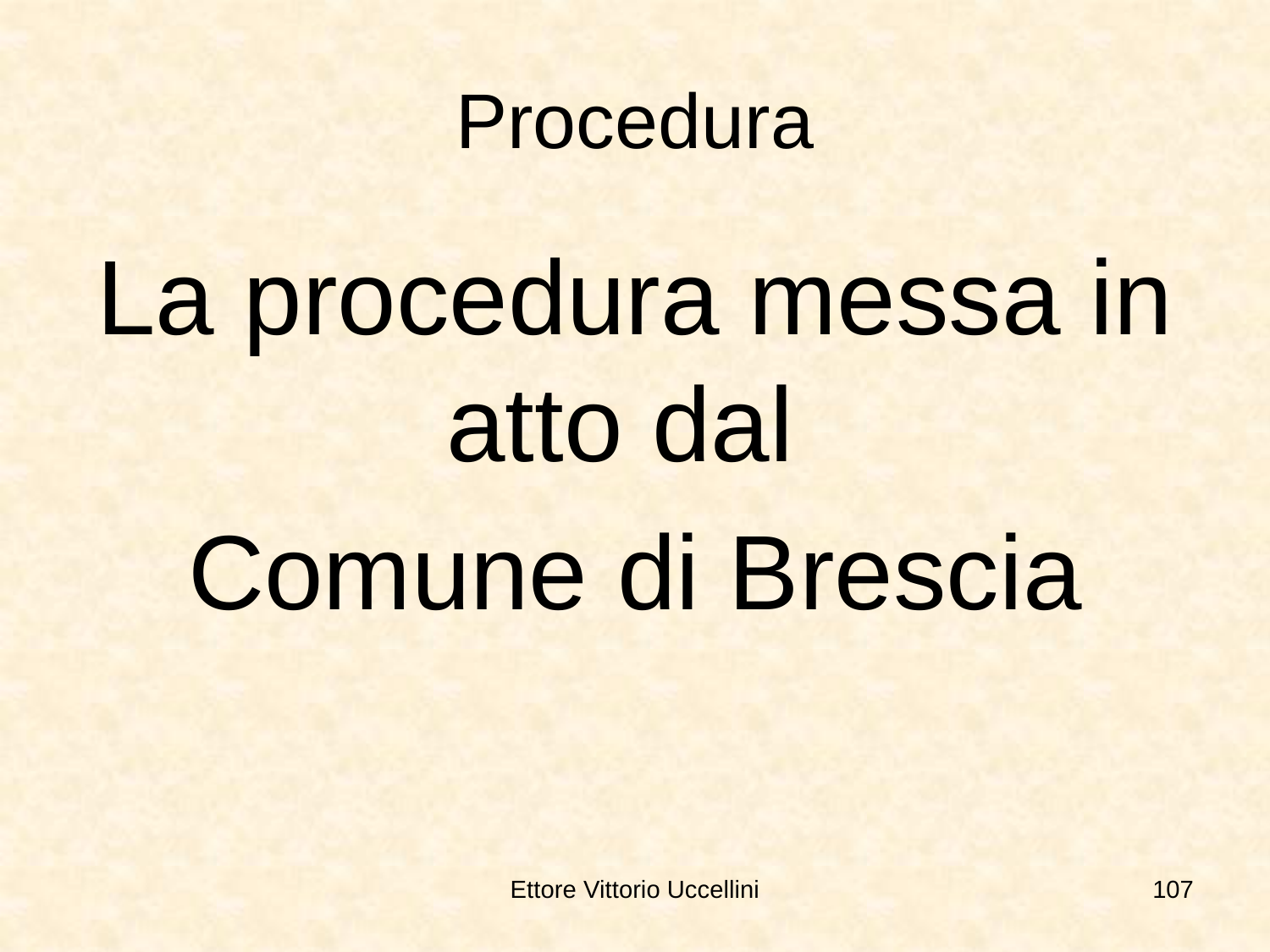

# Procedura
La procedura messa in atto dal
Comune di Brescia
Ettore Vittorio Uccellini
107